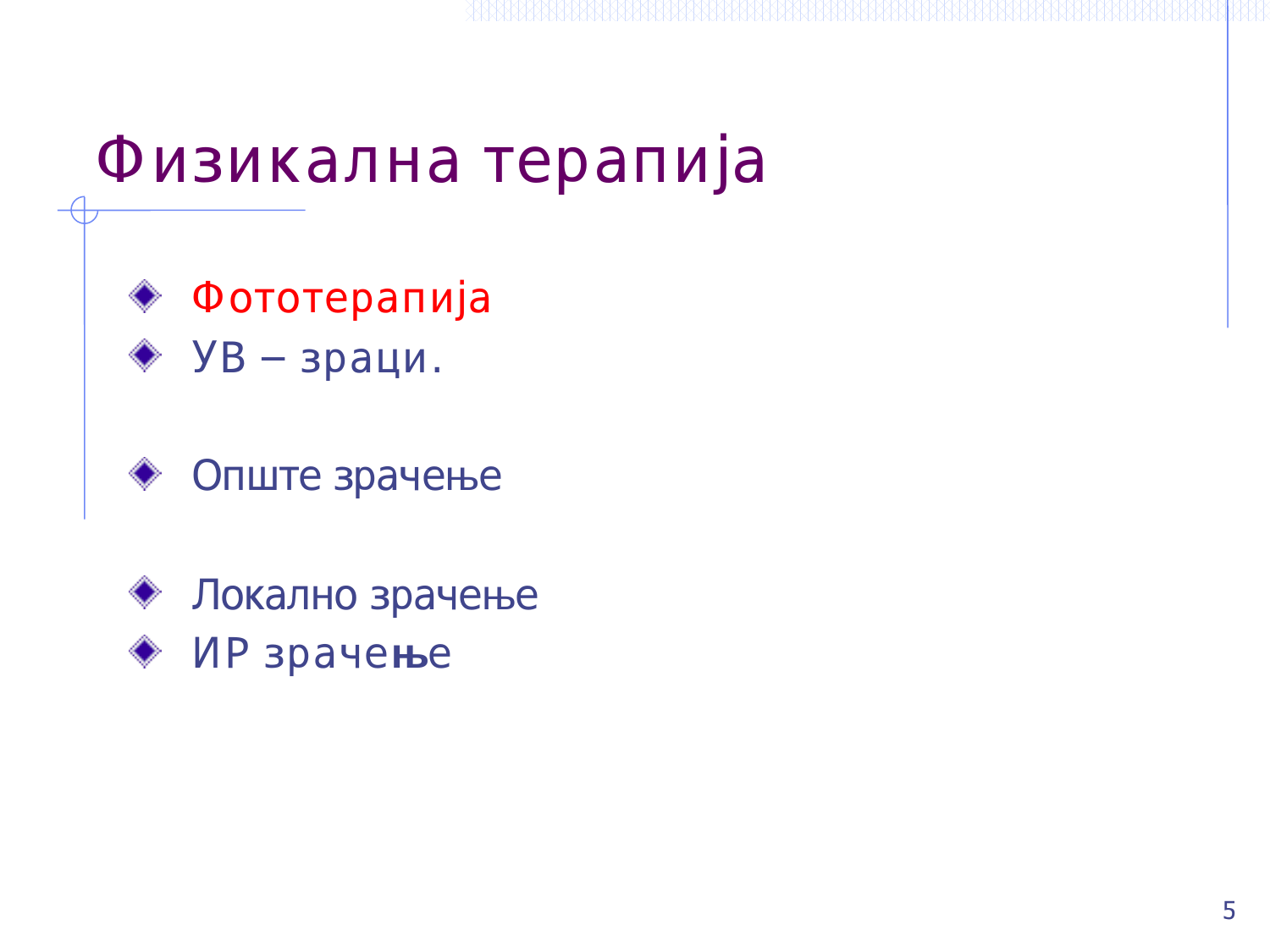

# Физикална терапија
Фототерапија
УВ – зраци.

Опште зрачење

Локално зрачење
ИР зрачење
5